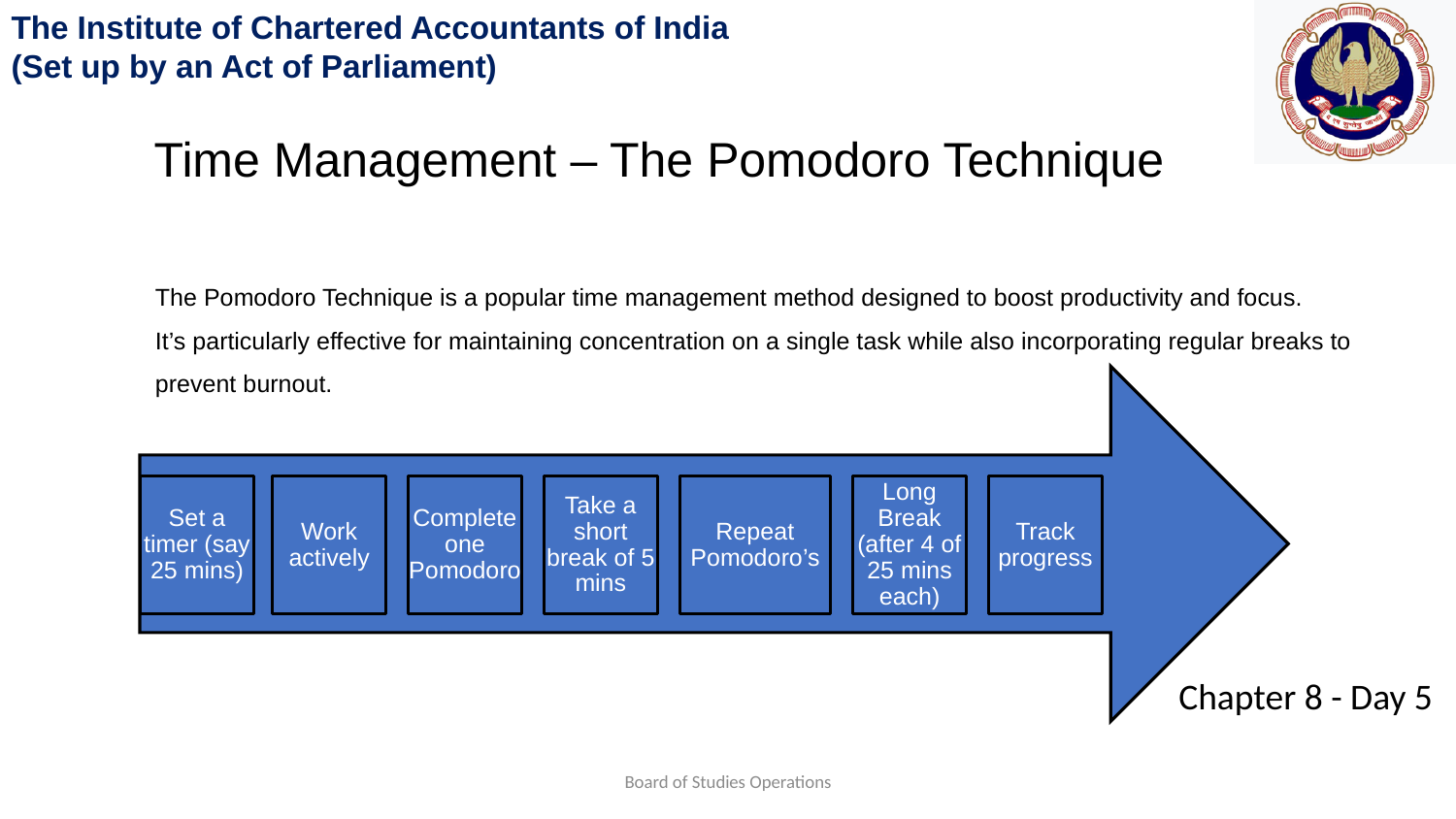

Time Management – The Pomodoro Technique
The Pomodoro Technique is a popular time management method designed to boost productivity and focus.
It’s particularly effective for maintaining concentration on a single task while also incorporating regular breaks to prevent burnout.
Track progress
Long Break (after 4 of 25 mins each)
Repeat Pomodoro’s
Take a short break of 5 mins
Complete one Pomodoro
Work actively
Set a timer (say 25 mins)
Board of Studies Operations